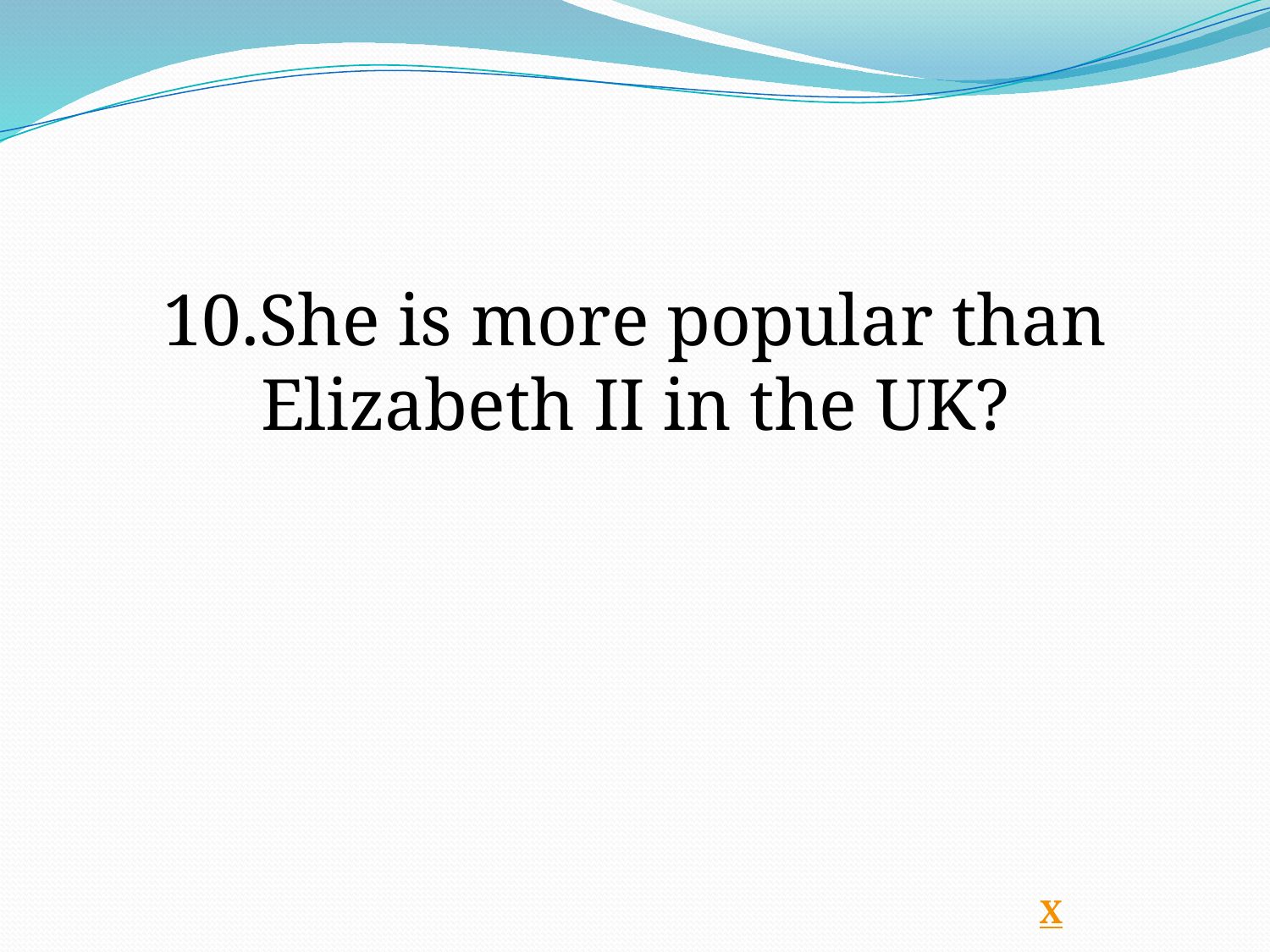

10.She is more popular than Elizabeth II in the UK?
Х